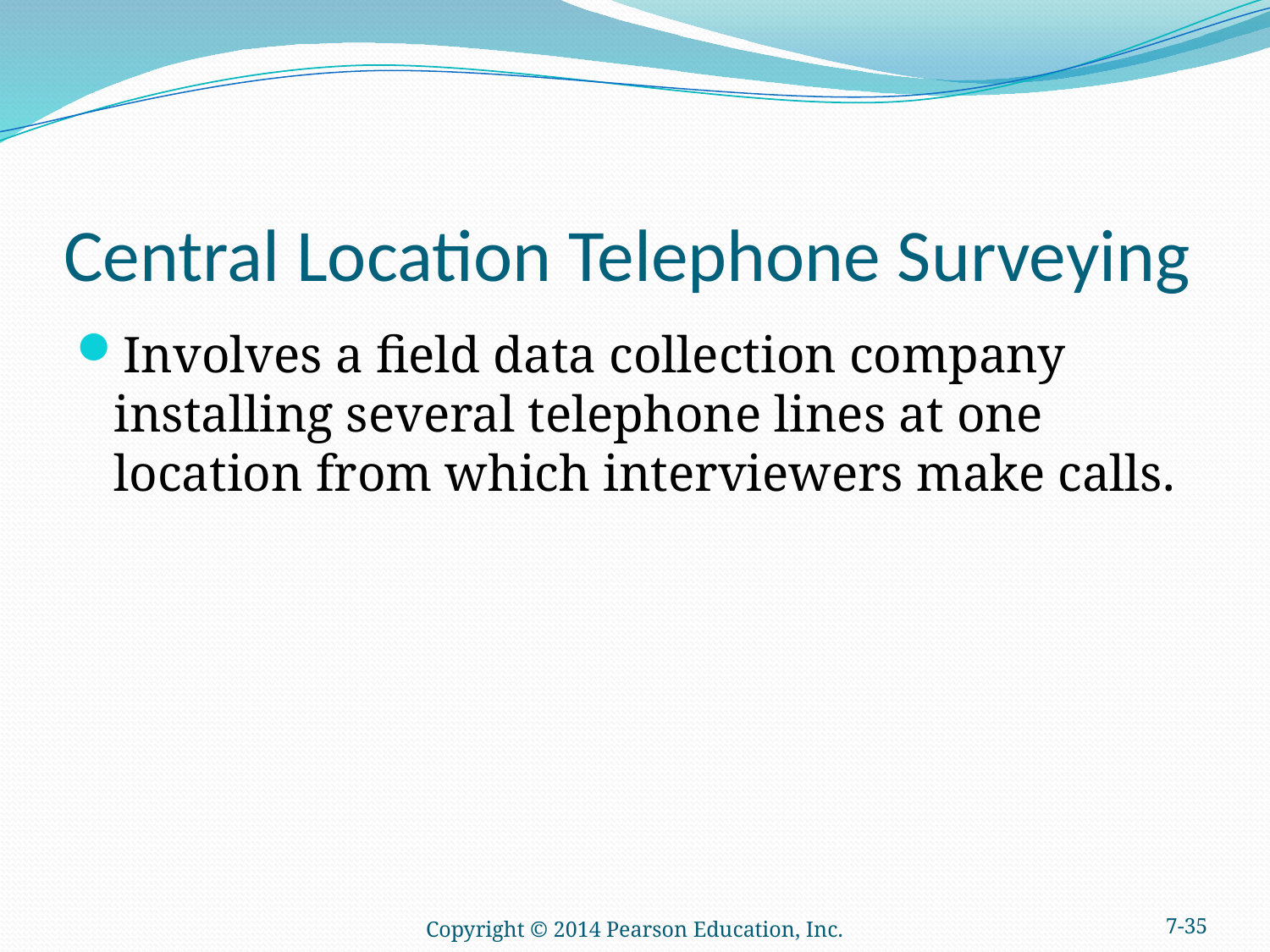

# Central Location Telephone Surveying
Involves a field data collection company installing several telephone lines at one location from which interviewers make calls.